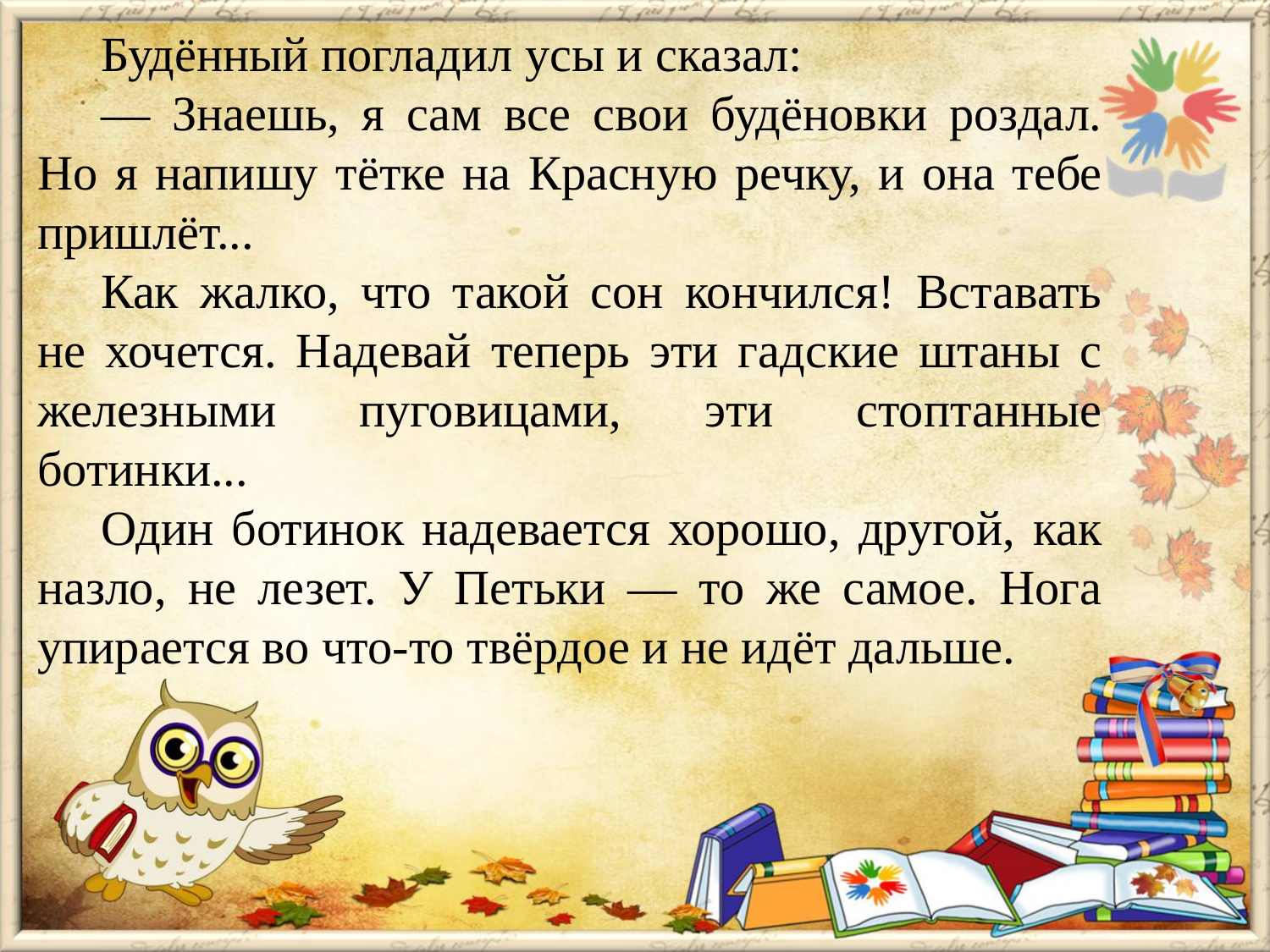

Будённый погладил усы и сказал:
— Знаешь, я сам все свои будёновки роздал. Но я напишу тётке на Красную речку, и она тебе пришлёт...
Как жалко, что такой сон кончился! Вставать не хочется. Надевай теперь эти гадские штаны с железными пуговицами, эти стоптанные ботинки...
Один ботинок надевается хорошо, другой, как назло, не лезет. У Петьки — то же самое. Нога упирается во что-то твёрдое и не идёт дальше.